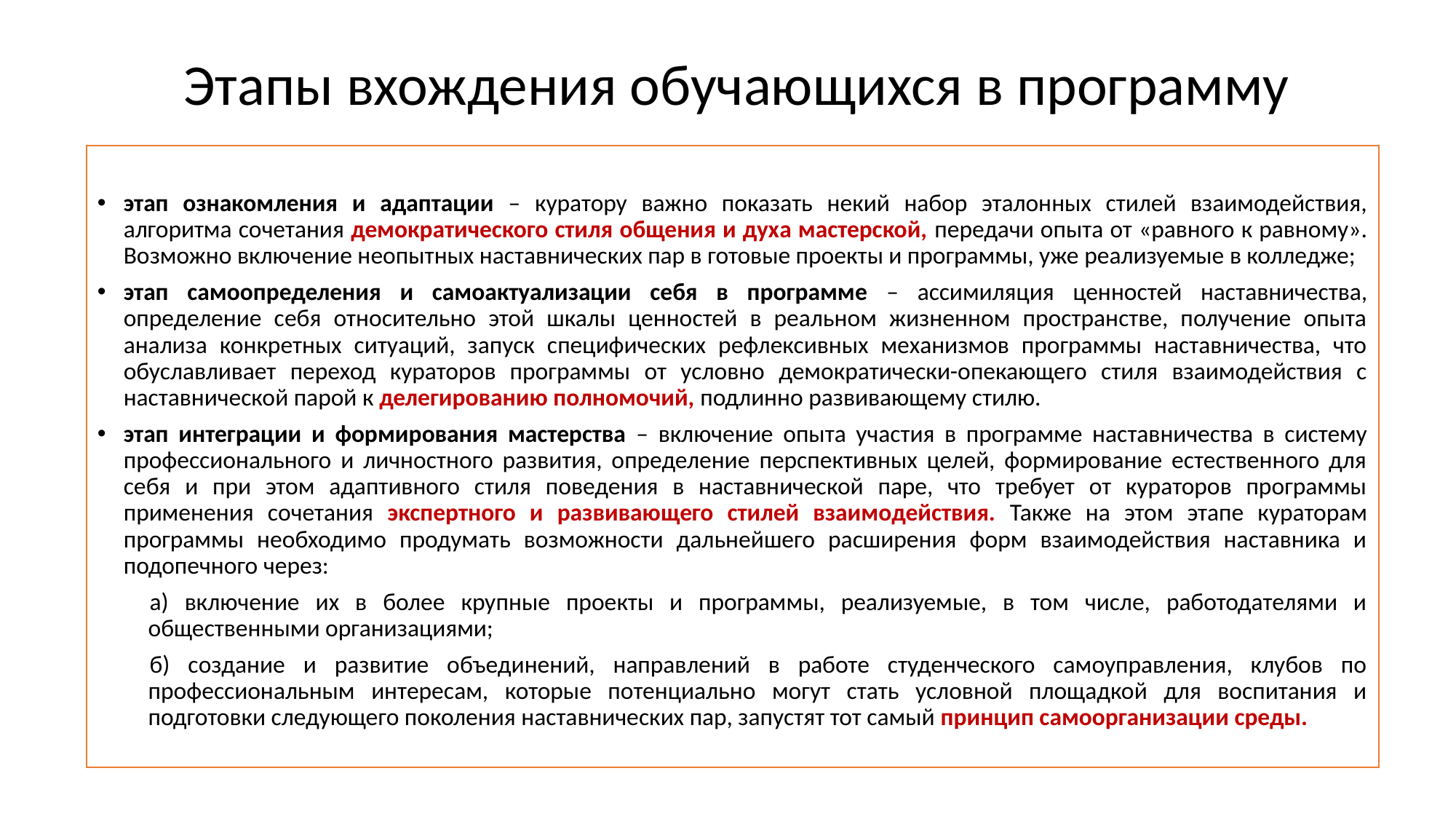

# Этапы вхождения обучающихся в программу

этап ознакомления и адаптации – куратору важно показать некий набор эталонных стилей взаимодействия, алгоритма сочетания демократического стиля общения и духа мастерской, передачи опыта от «равного к равному». Возможно включение неопытных наставнических пар в готовые проекты и программы, уже реализуемые в колледже;
этап самоопределения и самоактуализации себя в программе – ассимиляция ценностей наставничества, определение себя относительно этой шкалы ценностей в реальном жизненном пространстве, получение опыта анализа конкретных ситуаций, запуск специфических рефлексивных механизмов программы наставничества, что обуславливает переход кураторов программы от условно демократически-опекающего стиля взаимодействия с наставнической парой к делегированию полномочий, подлинно развивающему стилю.
этап интеграции и формирования мастерства – включение опыта участия в программе наставничества в систему профессионального и личностного развития, определение перспективных целей, формирование естественного для себя и при этом адаптивного стиля поведения в наставнической паре, что требует от кураторов программы применения сочетания экспертного и развивающего стилей взаимодействия. Также на этом этапе кураторам программы необходимо продумать возможности дальнейшего расширения форм взаимодействия наставника и подопечного через:
а) включение их в более крупные проекты и программы, реализуемые, в том числе, работодателями и общественными организациями;
б) создание и развитие объединений, направлений в работе студенческого самоуправления, клубов по профессиональным интересам, которые потенциально могут стать условной площадкой для воспитания и подготовки следующего поколения наставнических пар, запустят тот самый принцип самоорганизации среды.